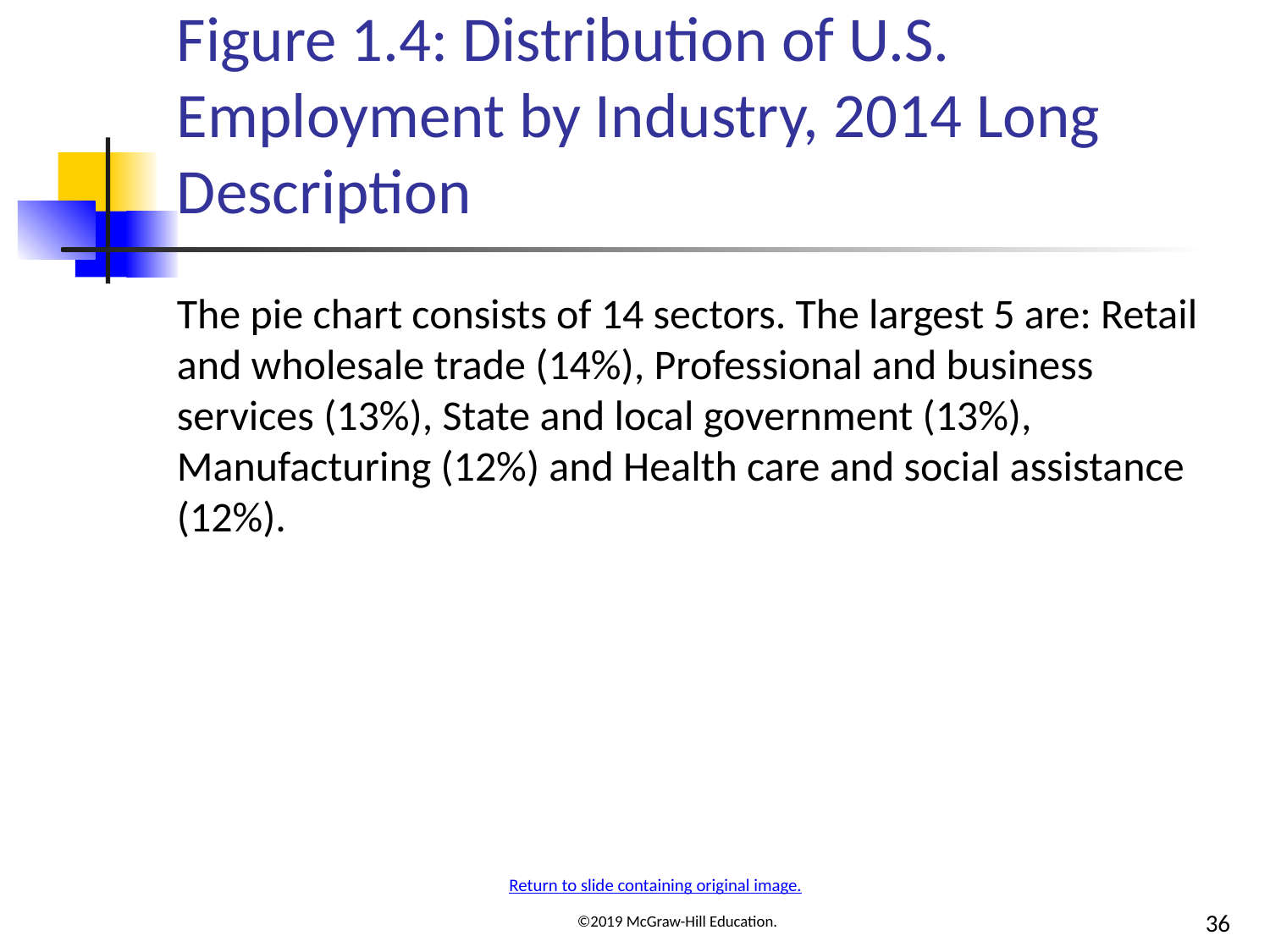

# Figure 1.4: Distribution of U.S. Employment by Industry, 2014 Long Description
The pie chart consists of 14 sectors. The largest 5 are: Retail and wholesale trade (14%), Professional and business services (13%), State and local government (13%), Manufacturing (12%) and Health care and social assistance (12%).
Return to slide containing original image.